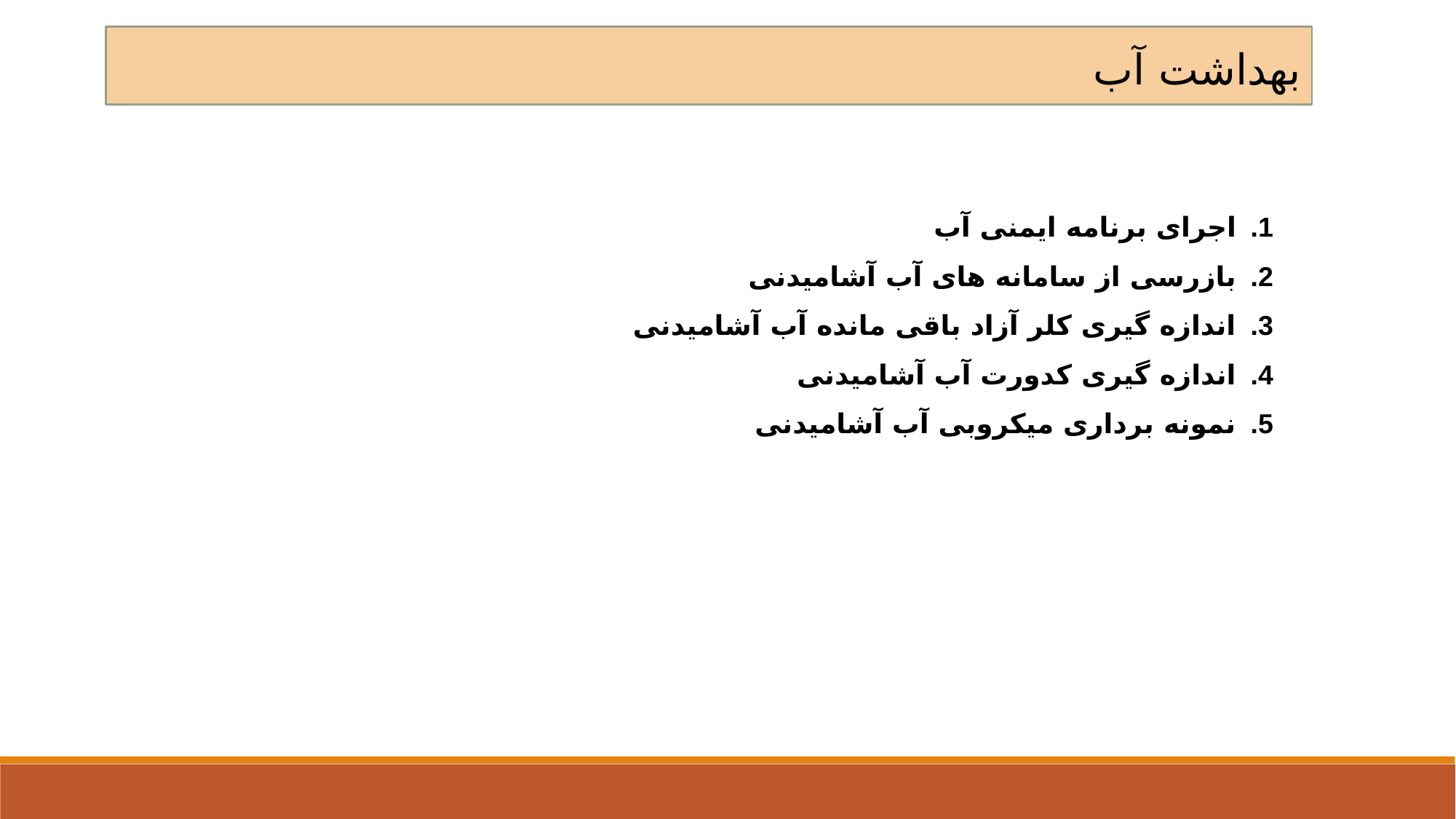

بهداشت آب
اجرای برنامه ایمنی آب
بازرسی از سامانه های آب آشامیدنی
اندازه گیری کلر آزاد باقی مانده آب آشامیدنی
اندازه گیری کدورت آب آشامیدنی
نمونه برداری میکروبی آب آشامیدنی